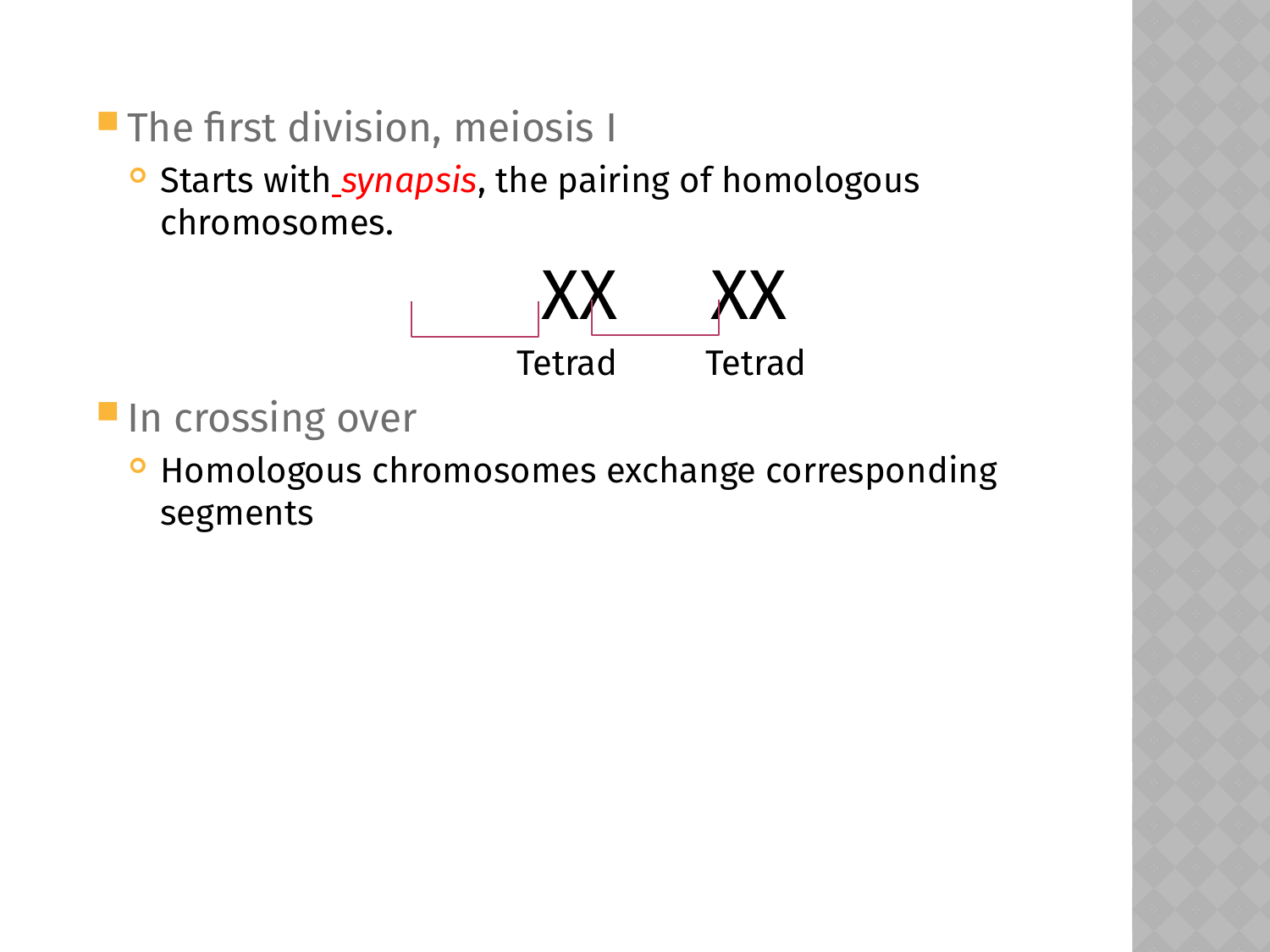

The first division, meiosis I
Starts with synapsis, the pairing of homologous chromosomes.
				XX     XX
			           Tetrad	    Tetrad
In crossing over
Homologous chromosomes exchange corresponding segments